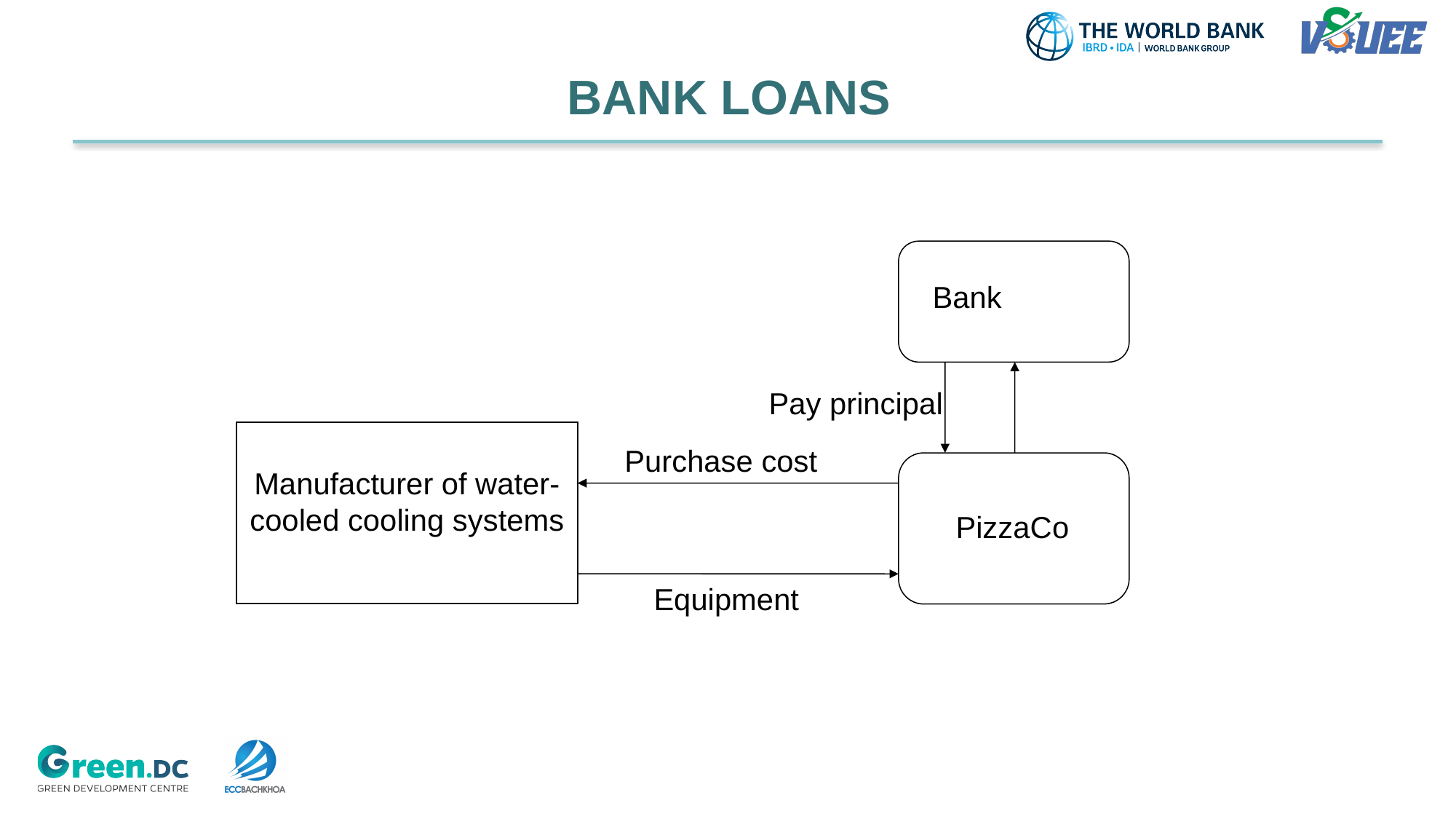

# BANK LOANS

Bank

Pay principal

Manufacturer of water-cooled cooling systems
Purchase cost

PizzaCo

Equipment